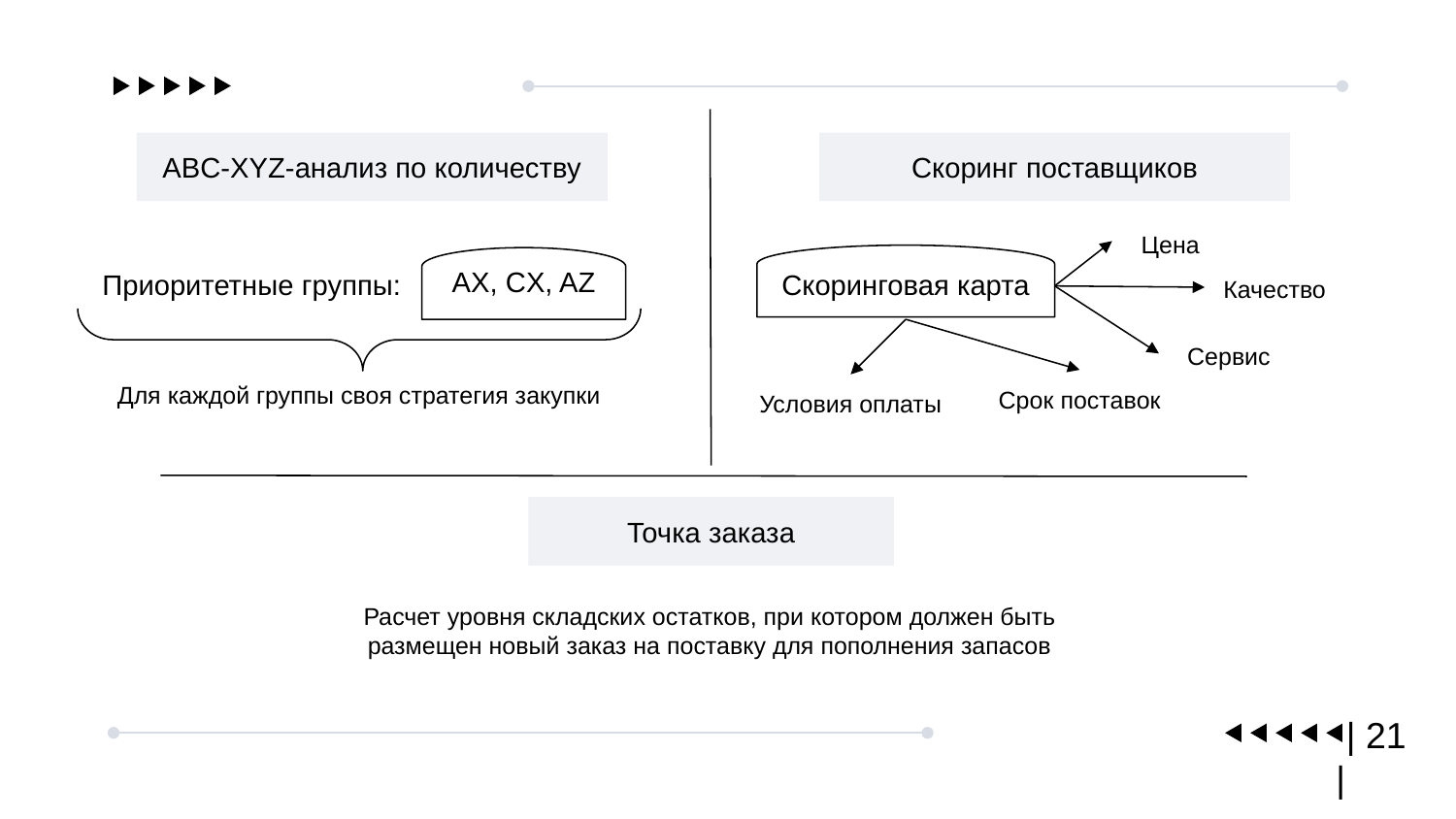

ABC-XYZ-анализ по количеству
Скоринг поставщиков
Цена

AX, CX, AZ
Приоритетные группы:
Скоринговая карта
Качество
Сервис
Для каждой группы своя стратегия закупки
Срок поставок
Условия оплаты
Точка заказа
Расчет уровня складских остатков, при котором должен быть размещен новый заказ на поставку для пополнения запасов
 | 21 |